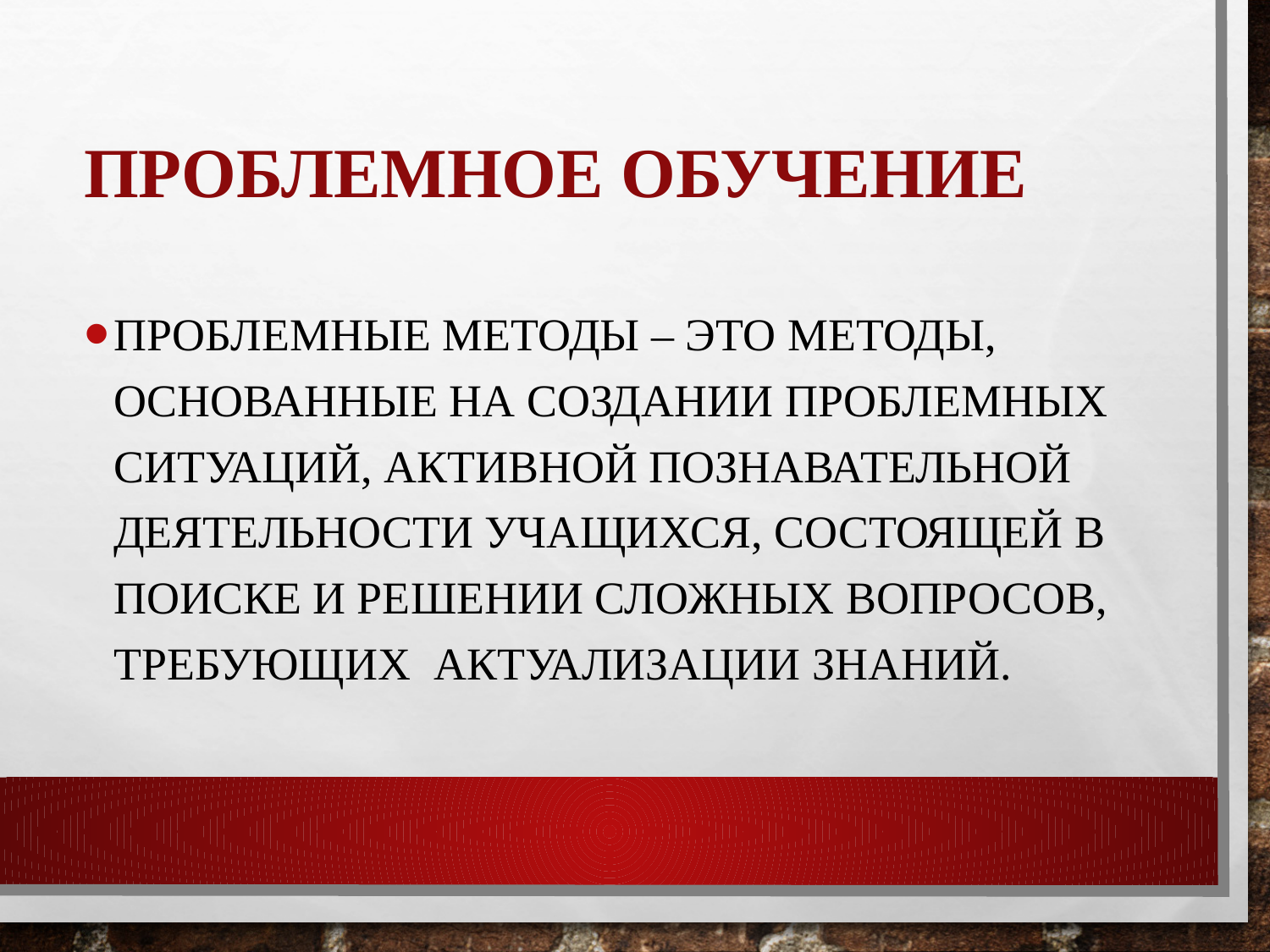

# Проблемное обучение
Проблемные методы – это методы, основанные на создании проблемных ситуаций, активной познавательной деятельности учащихся, состоящей в поиске и решении сложных вопросов, требующих  актуализации знаний.